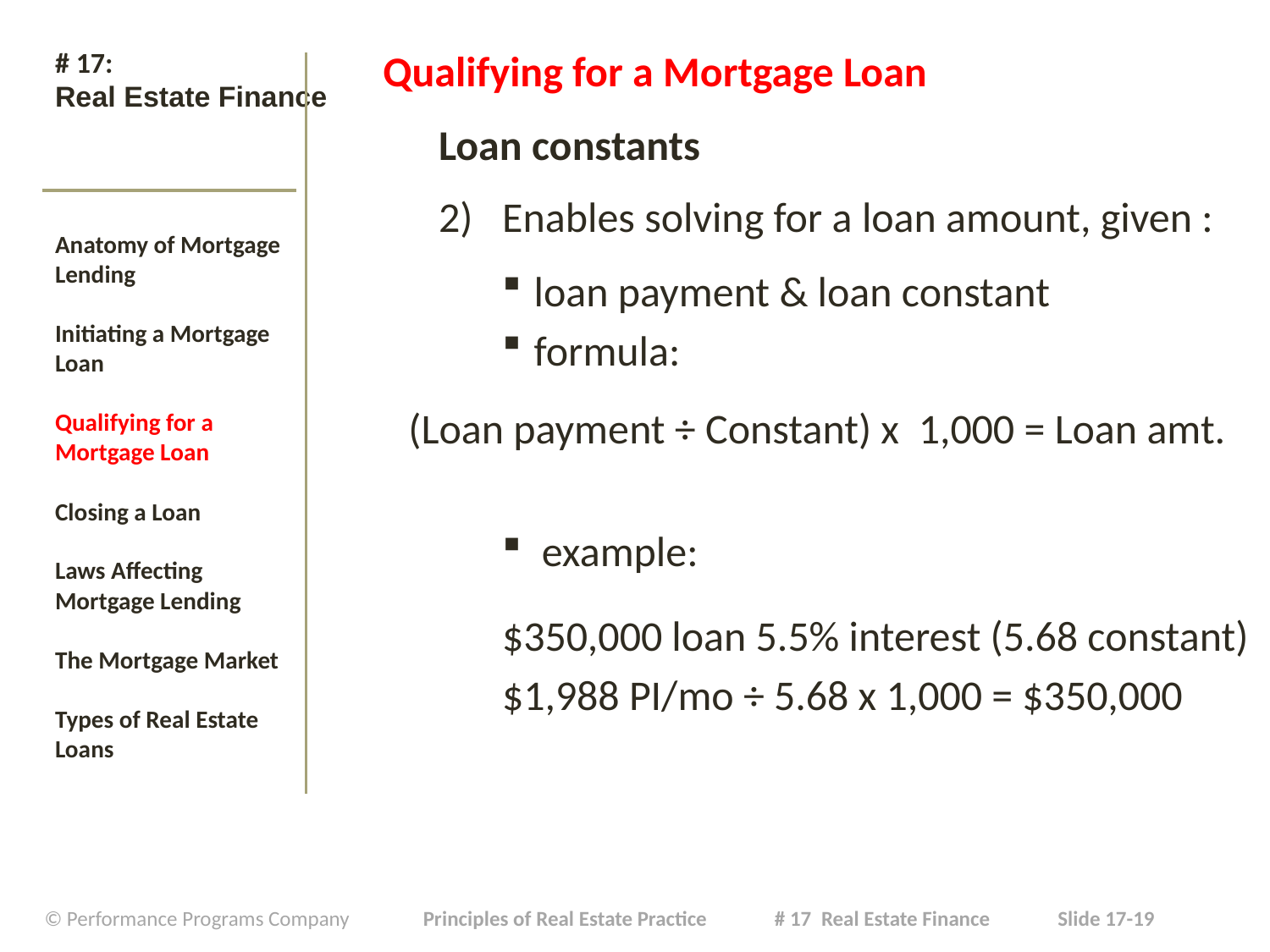

# # 17: Real Estate Finance
Qualifying for a Mortgage Loan

Loan constants
Enables solving for a loan amount, given :
loan payment & loan constant
formula:
(Loan payment ÷ Constant) x  1,000 = Loan amt.

example:

$350,000 loan 5.5% interest (5.68 constant)
$1,988 PI/mo ÷ 5.68 x 1,000 = $350,000

Anatomy of Mortgage Lending

Initiating a Mortgage Loan

Qualifying for a Mortgage Loan

Closing a Loan

Laws Affecting Mortgage Lending

The Mortgage Market

Types of Real Estate Loans

| © Performance Programs Company Principles of Real Estate Practice # 17 Real Estate Finance Slide 17-19 |
| --- |